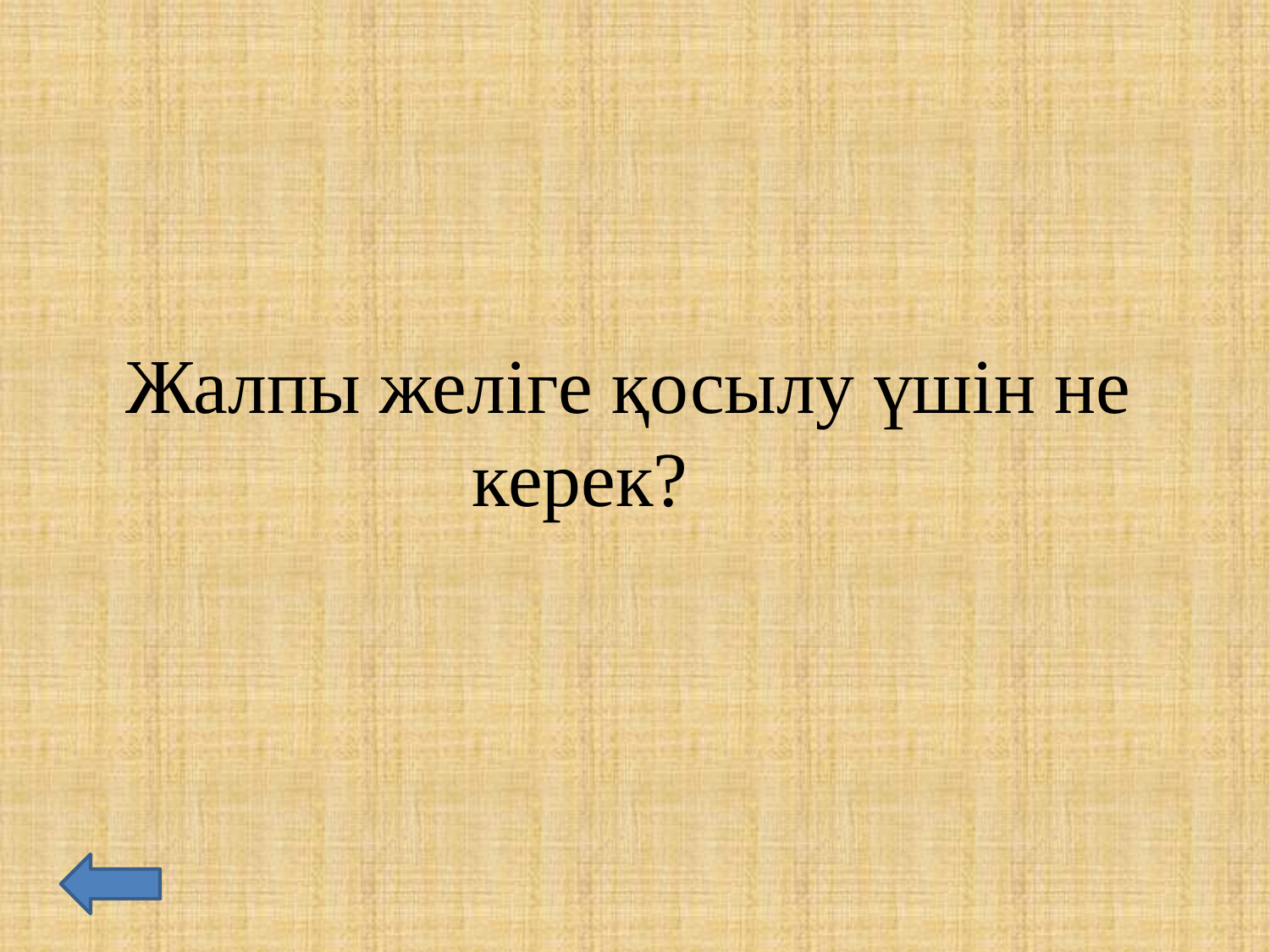

# Жалпы желіге қосылу үшін не керек?